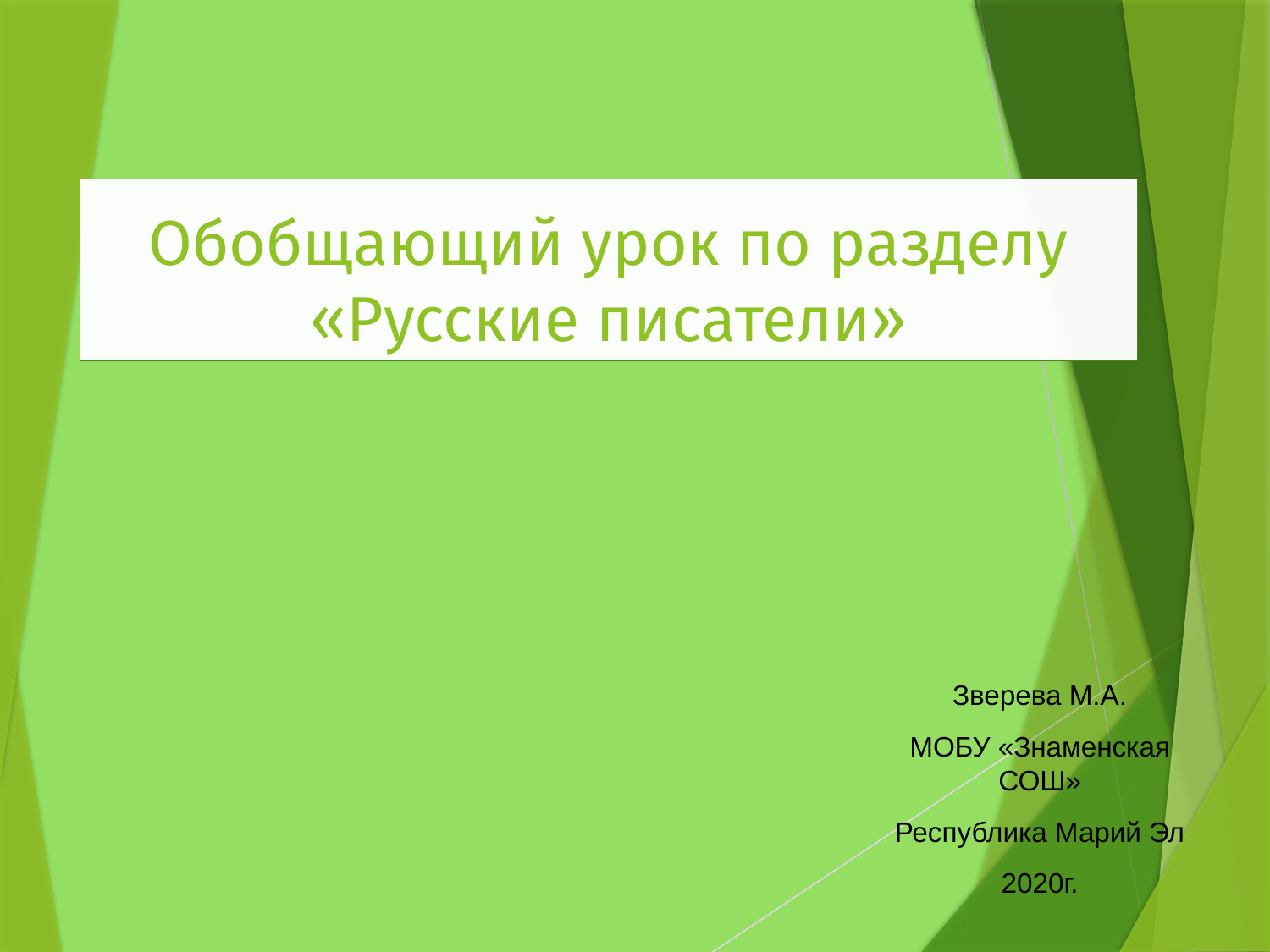

# Обобщающий урок по разделу «Русские писатели»

Зверева М.А.
МОБУ «Знаменская СОШ»
Республика Марий Эл
2020г.